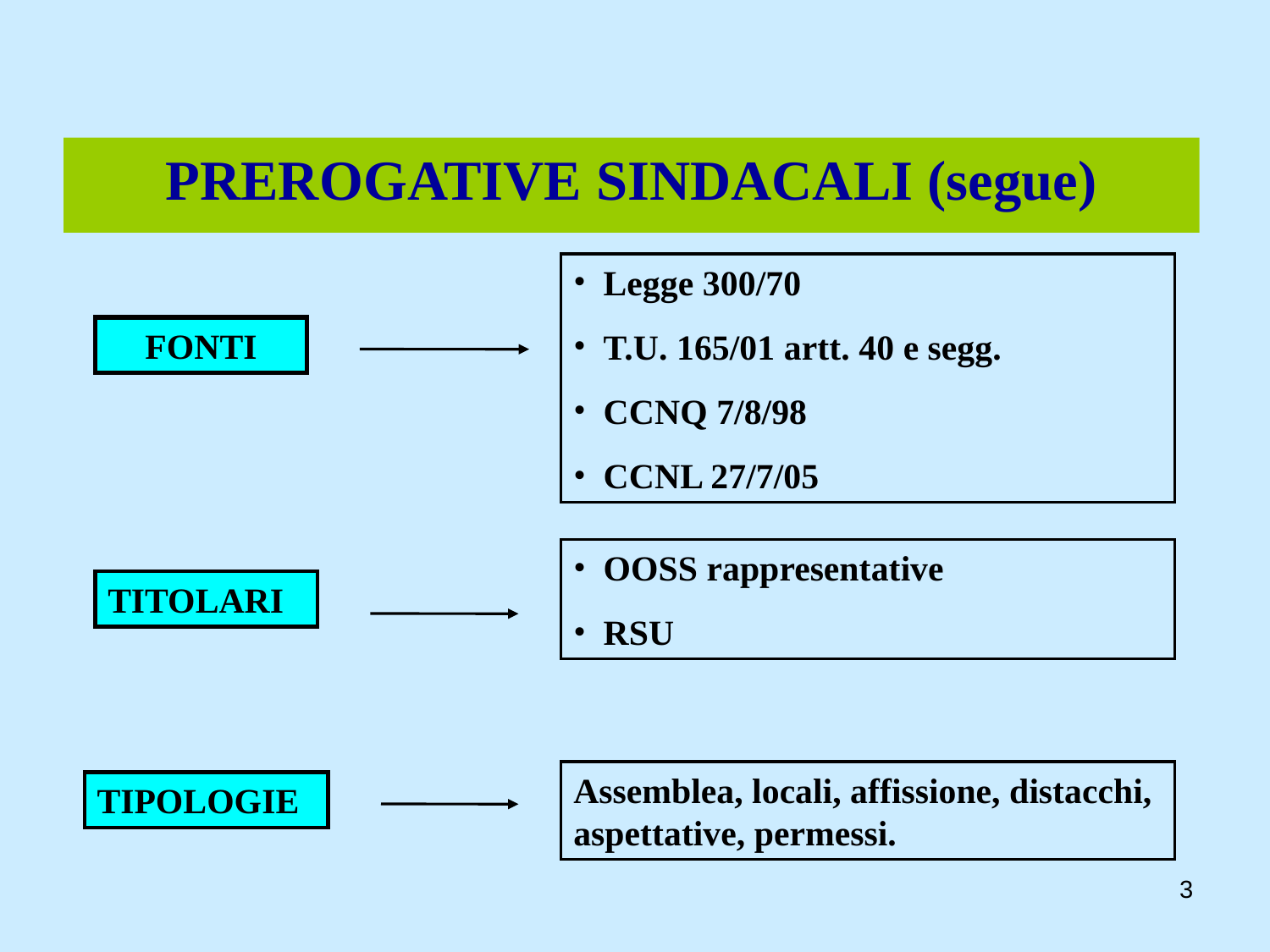

PREROGATIVE SINDACALI (segue)‏
Legge 300/70
T.U. 165/01 artt. 40 e segg.
CCNQ 7/8/98
CCNL 27/7/05
FONTI

OOSS rappresentative
RSU
TITOLARI

Assemblea, locali, affissione, distacchi, aspettative, permessi.
TIPOLOGIE

3